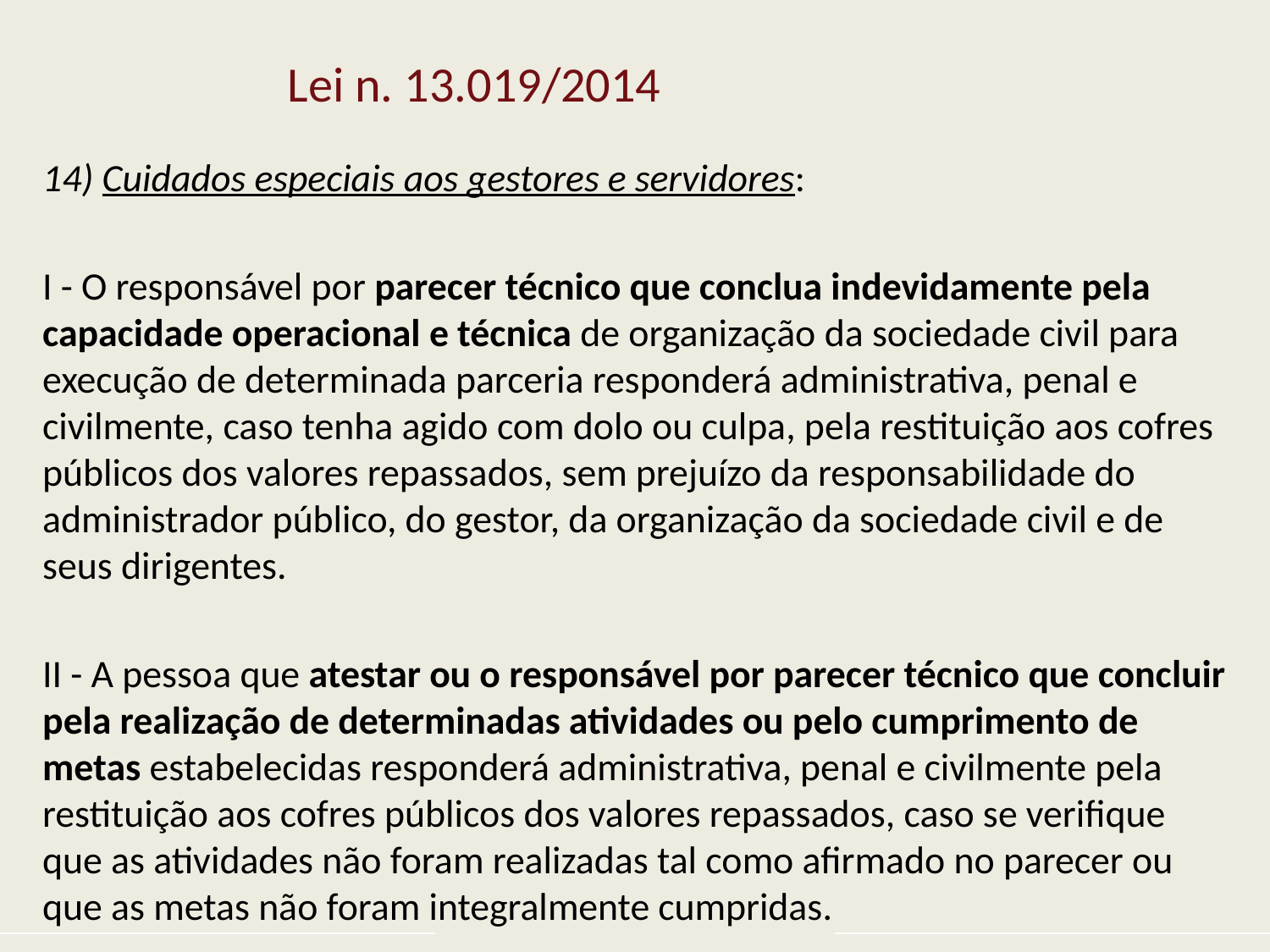

# Lei n. 13.019/2014
14) Cuidados especiais aos gestores e servidores:

I - O responsável por parecer técnico que conclua indevidamente pela capacidade operacional e técnica de organização da sociedade civil para execução de determinada parceria responderá administrativa, penal e civilmente, caso tenha agido com dolo ou culpa, pela restituição aos cofres públicos dos valores repassados, sem prejuízo da responsabilidade do administrador público, do gestor, da organização da sociedade civil e de seus dirigentes.

II - A pessoa que atestar ou o responsável por parecer técnico que concluir pela realização de determinadas atividades ou pelo cumprimento de metas estabelecidas responderá administrativa, penal e civilmente pela restituição aos cofres públicos dos valores repassados, caso se verifique que as atividades não foram realizadas tal como afirmado no parecer ou que as metas não foram integralmente cumpridas.